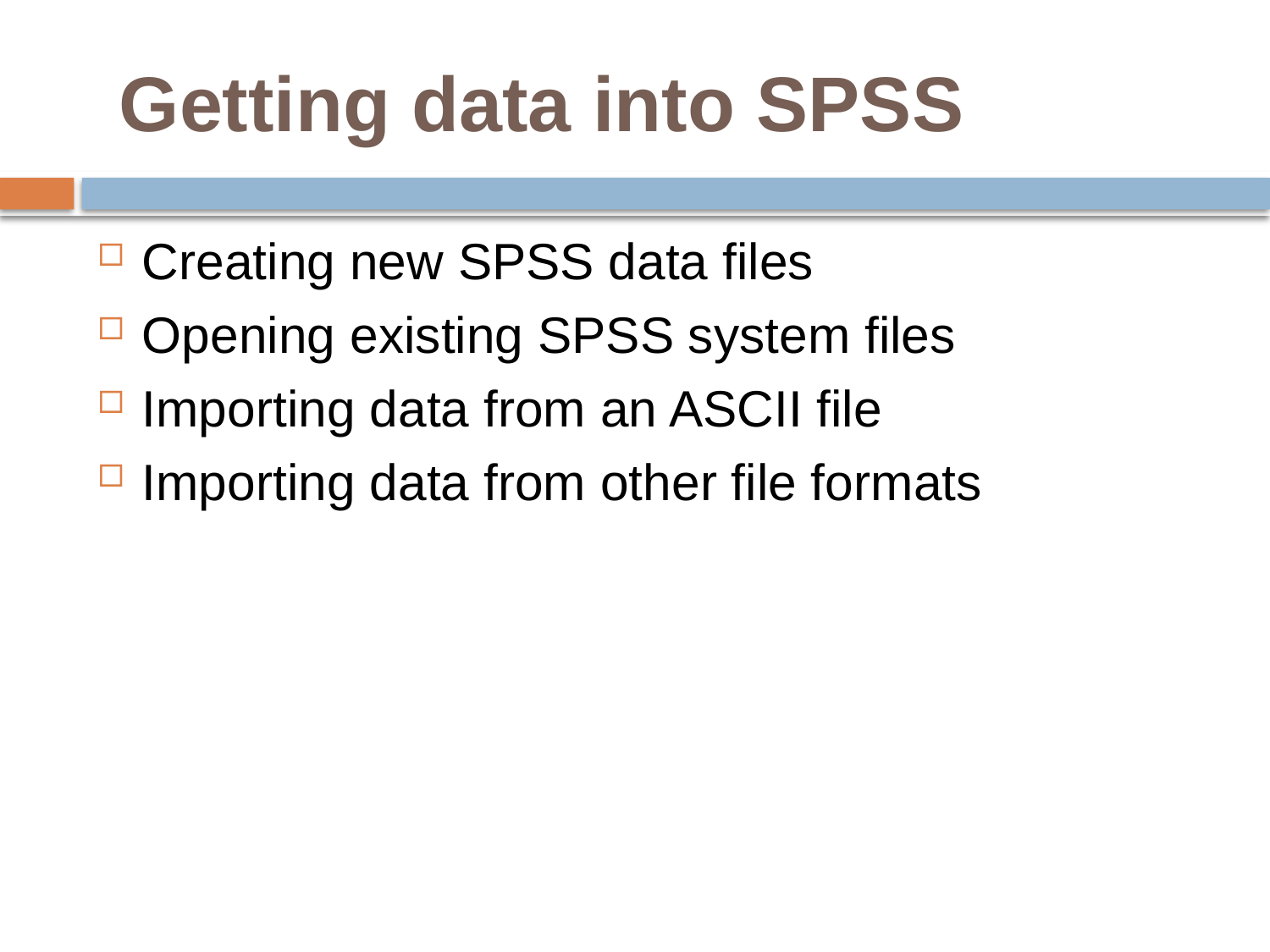

# Getting data into SPSS
Creating new SPSS data files
Opening existing SPSS system files
Importing data from an ASCII file
Importing data from other file formats